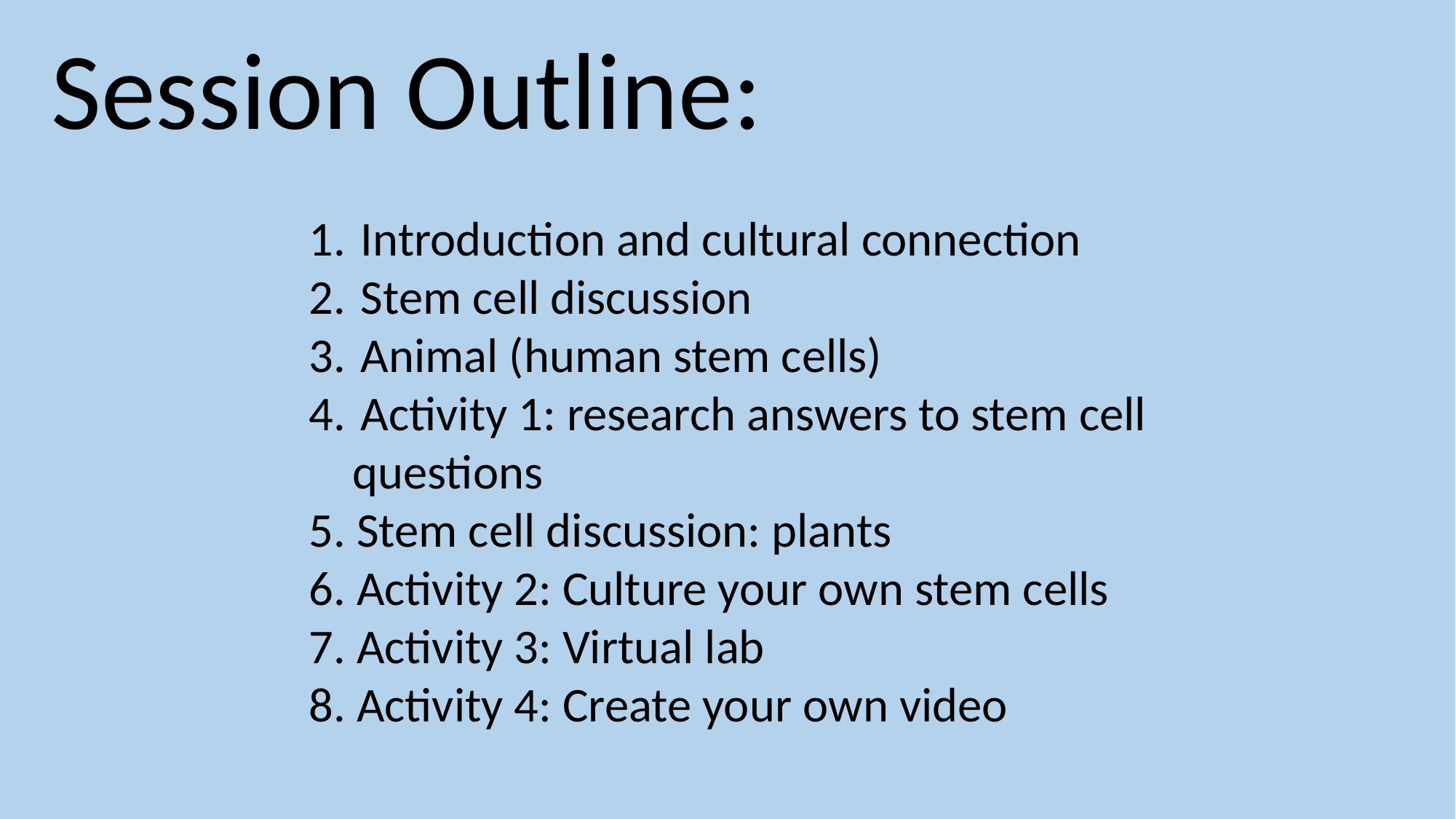

# Session Outline:
 Introduction and cultural connection
 Stem cell discussion
 Animal (human stem cells)
 Activity 1: research answers to stem cell
    questions
5. Stem cell discussion: plants
6. Activity 2: Culture your own stem cells
7. Activity 3: Virtual lab
8. Activity 4: Create your own video